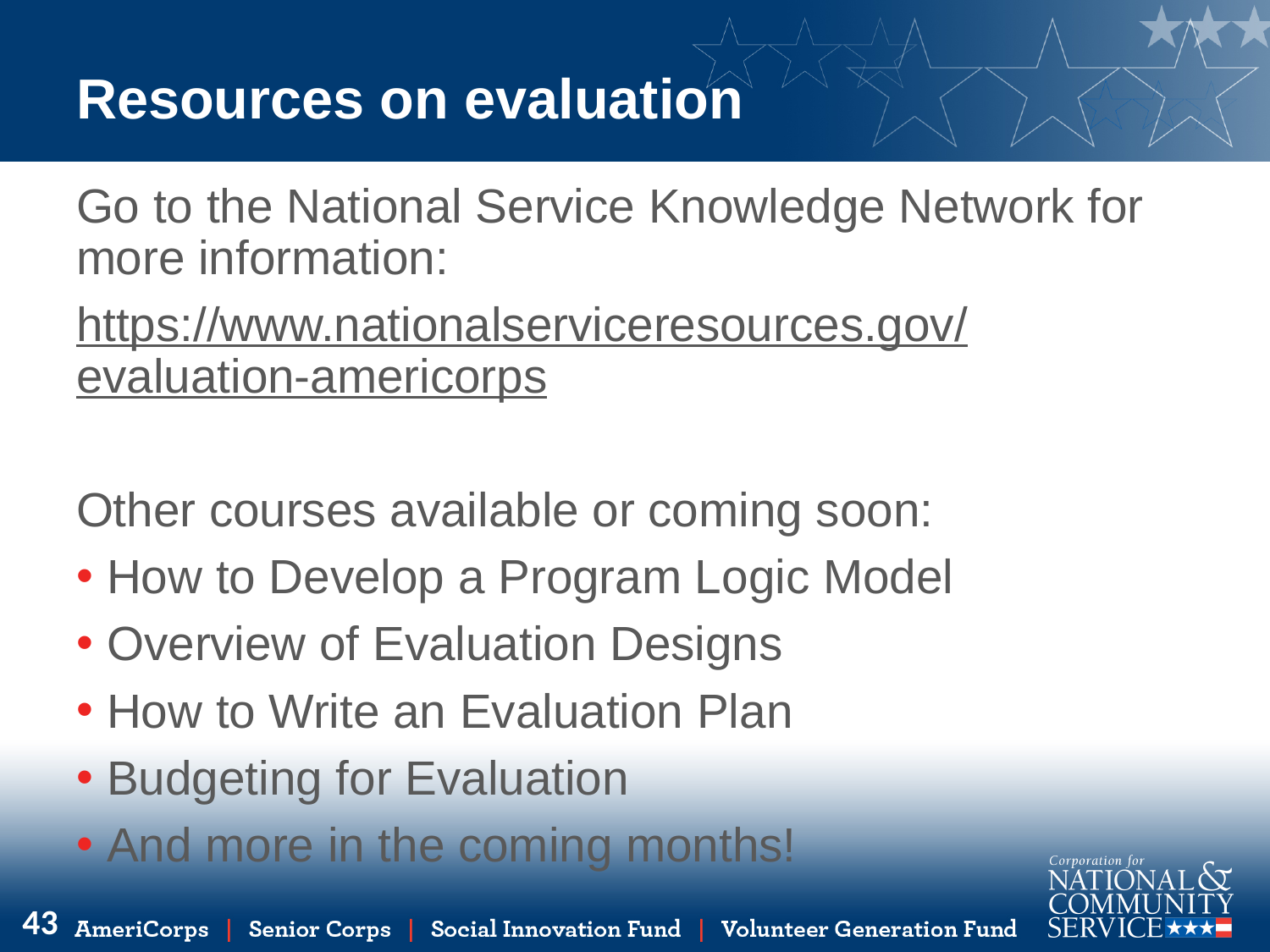

# Resources on evaluation
Go to the National Service Knowledge Network for more information:
https://www.nationalserviceresources.gov/evaluation-americorps

Other courses available or coming soon:
How to Develop a Program Logic Model
Overview of Evaluation Designs
How to Write an Evaluation Plan
Budgeting for Evaluation
And more in the coming months!

43